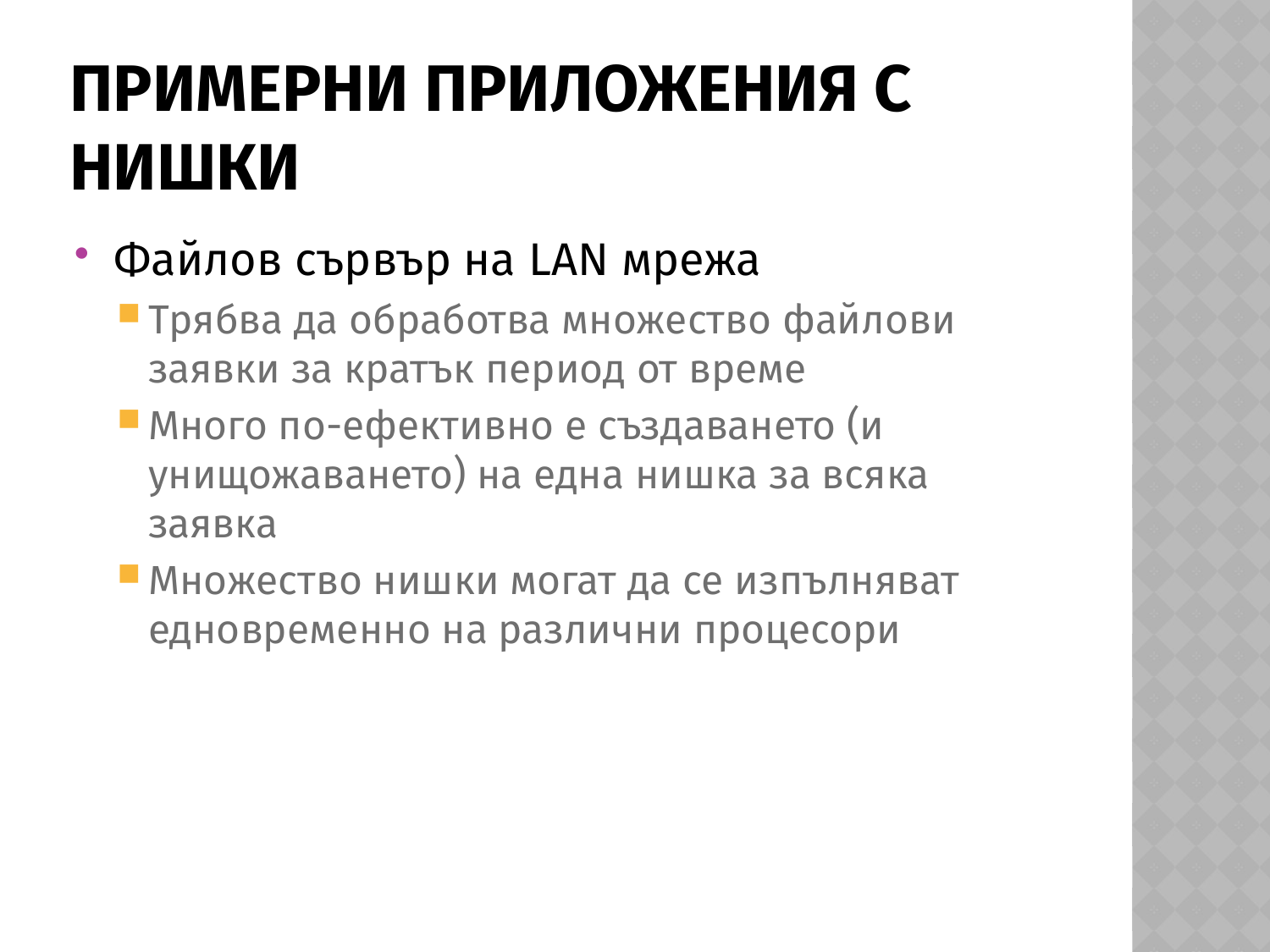

# Примерни приложения с нишки
Файлов сървър на LAN мрежа
Трябва да обработва множество файлови заявки за кратък период от време
Много по-ефективно е създаването (и унищожаването) на една нишка за всяка заявка
Множество нишки могат да се изпълняват едновременно на различни процесори